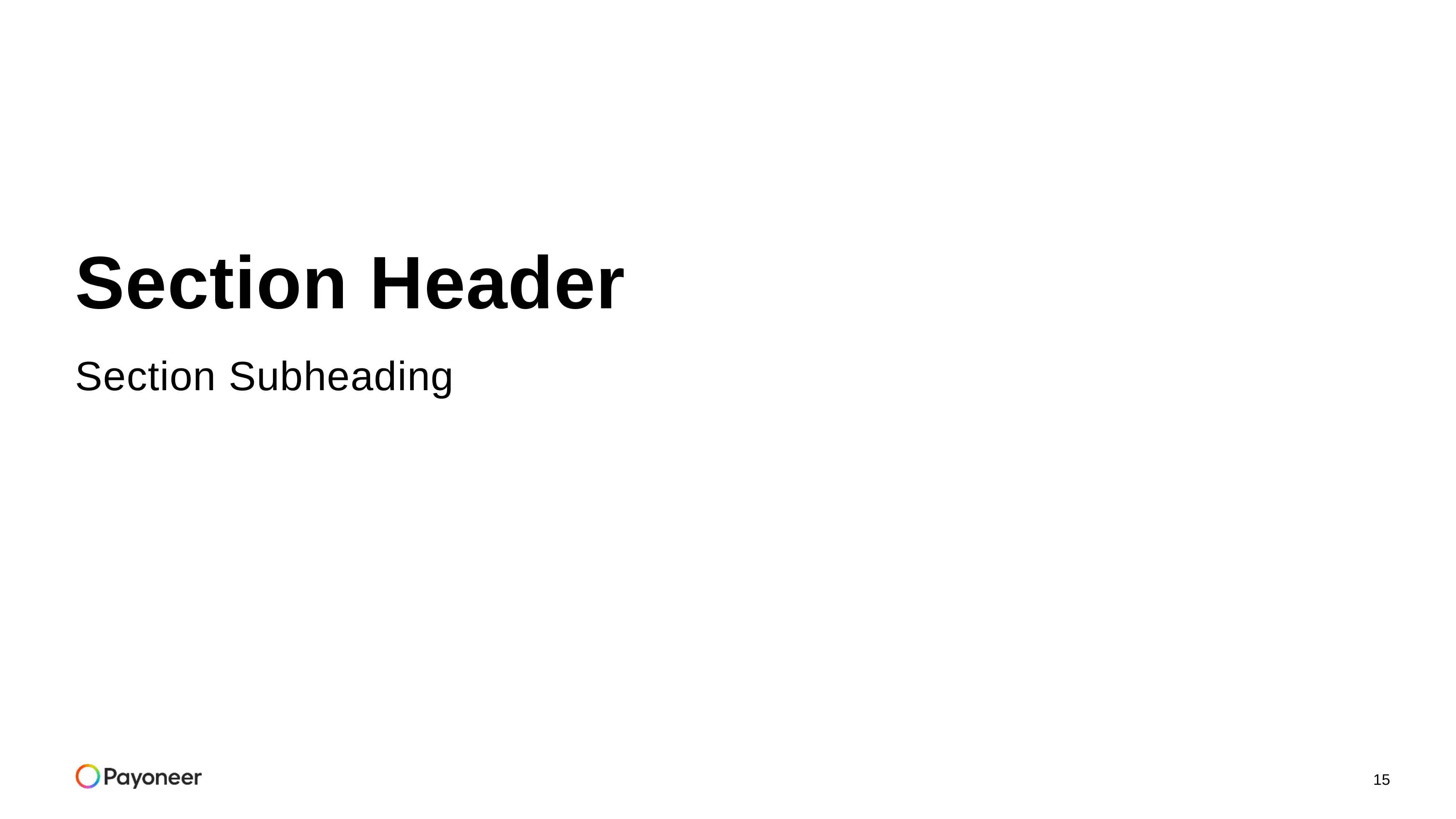

5
# Section Header
Section Subheading
15